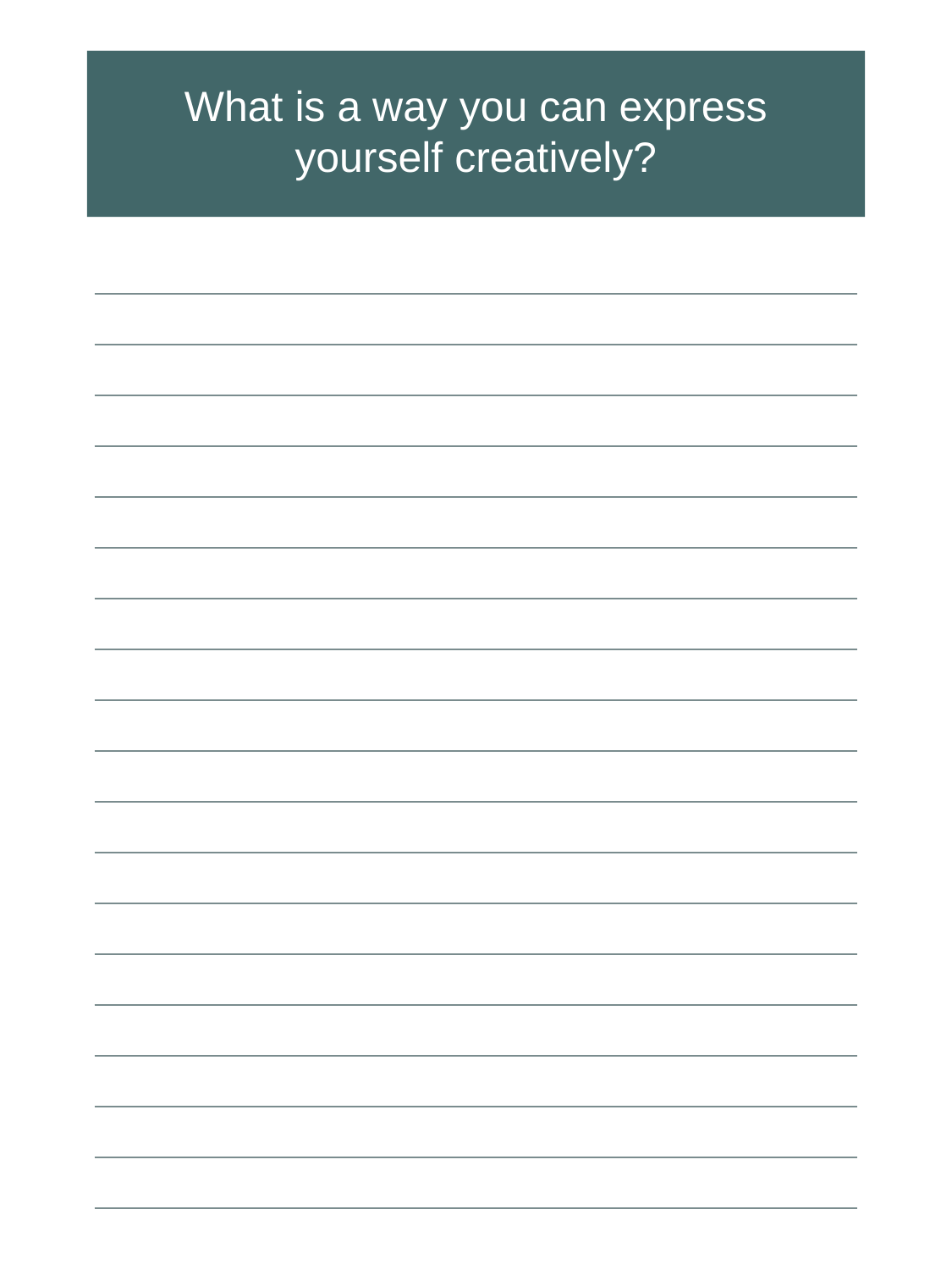

What is a way you can express yourself creatively?
|  |
| --- |
|  |
|  |
|  |
|  |
|  |
|  |
|  |
|  |
|  |
|  |
|  |
|  |
|  |
|  |
|  |
|  |
|  |